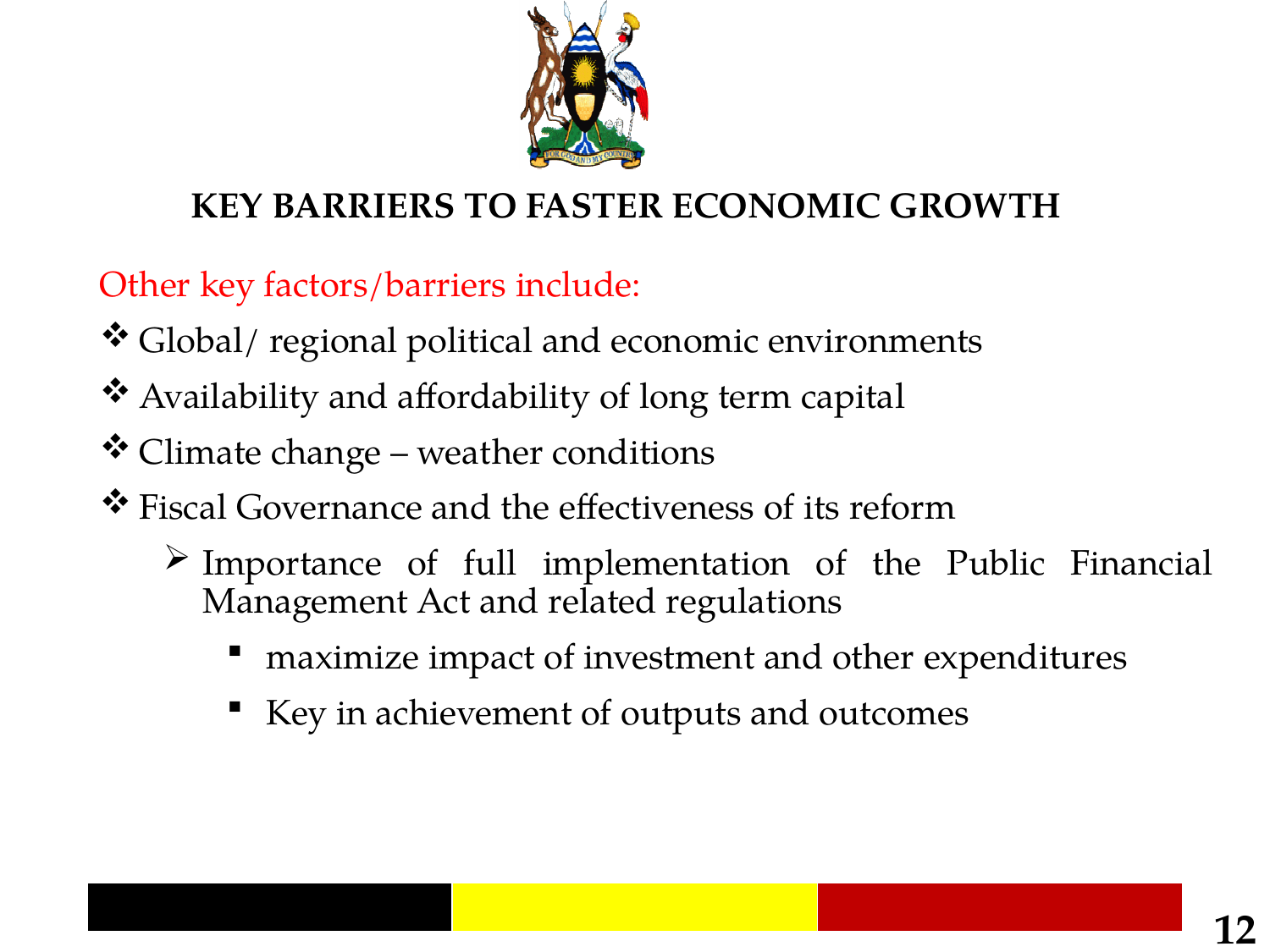

KEY BARRIERS TO FASTER ECONOMIC GROWTH

Other key factors/barriers include:
Global/ regional political and economic environments
Availability and affordability of long term capital
Climate change – weather conditions
Fiscal Governance and the effectiveness of its reform
Importance of full implementation of the Public Financial Management Act and related regulations
maximize impact of investment and other expenditures
Key in achievement of outputs and outcomes

12